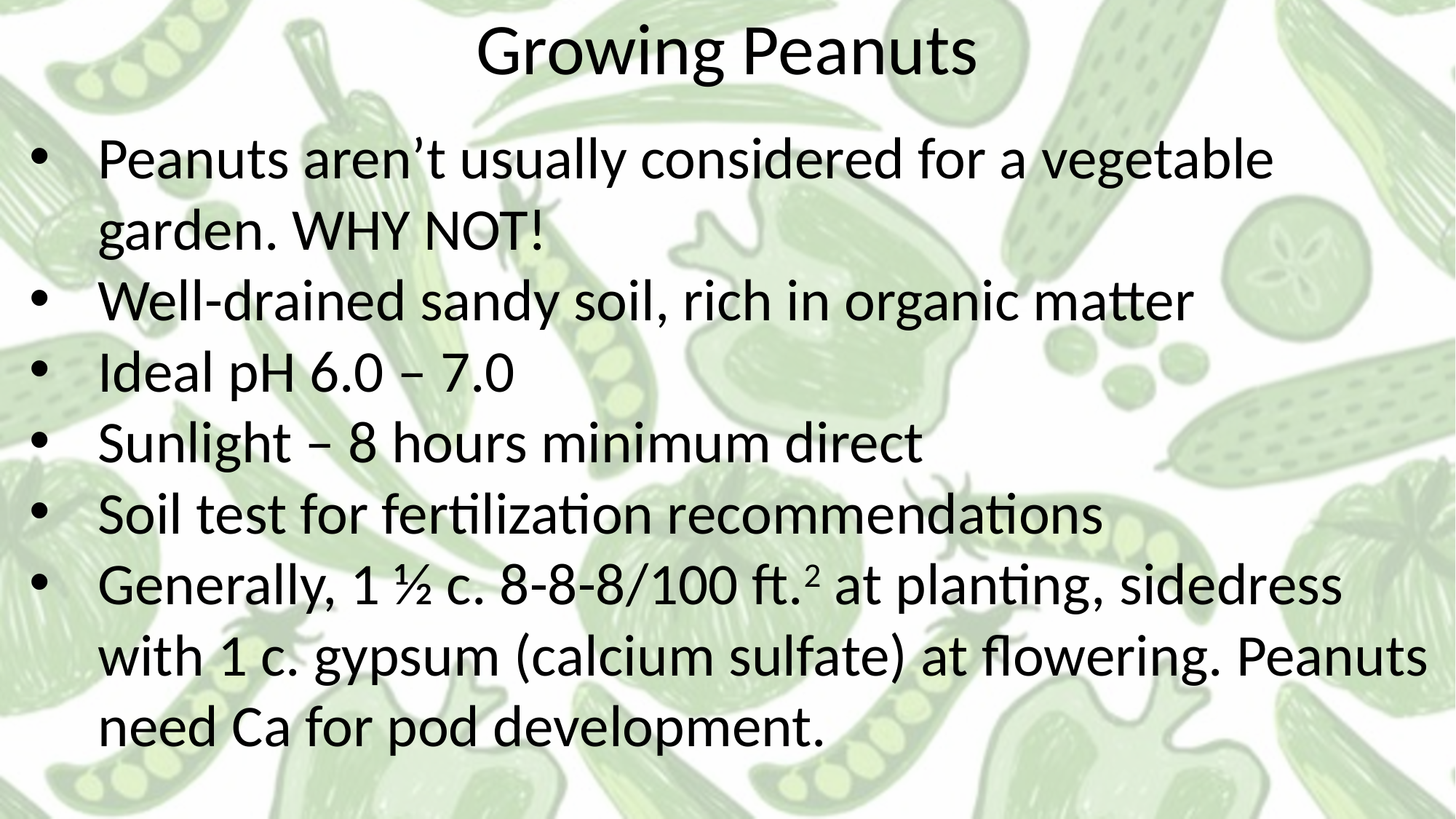

Growing Peanuts
Peanuts aren’t usually considered for a vegetable garden. WHY NOT!
Well-drained sandy soil, rich in organic matter
Ideal pH 6.0 – 7.0
Sunlight – 8 hours minimum direct
Soil test for fertilization recommendations
Generally, 1 ½ c. 8-8-8/100 ft.2 at planting, sidedress with 1 c. gypsum (calcium sulfate) at flowering. Peanuts need Ca for pod development.